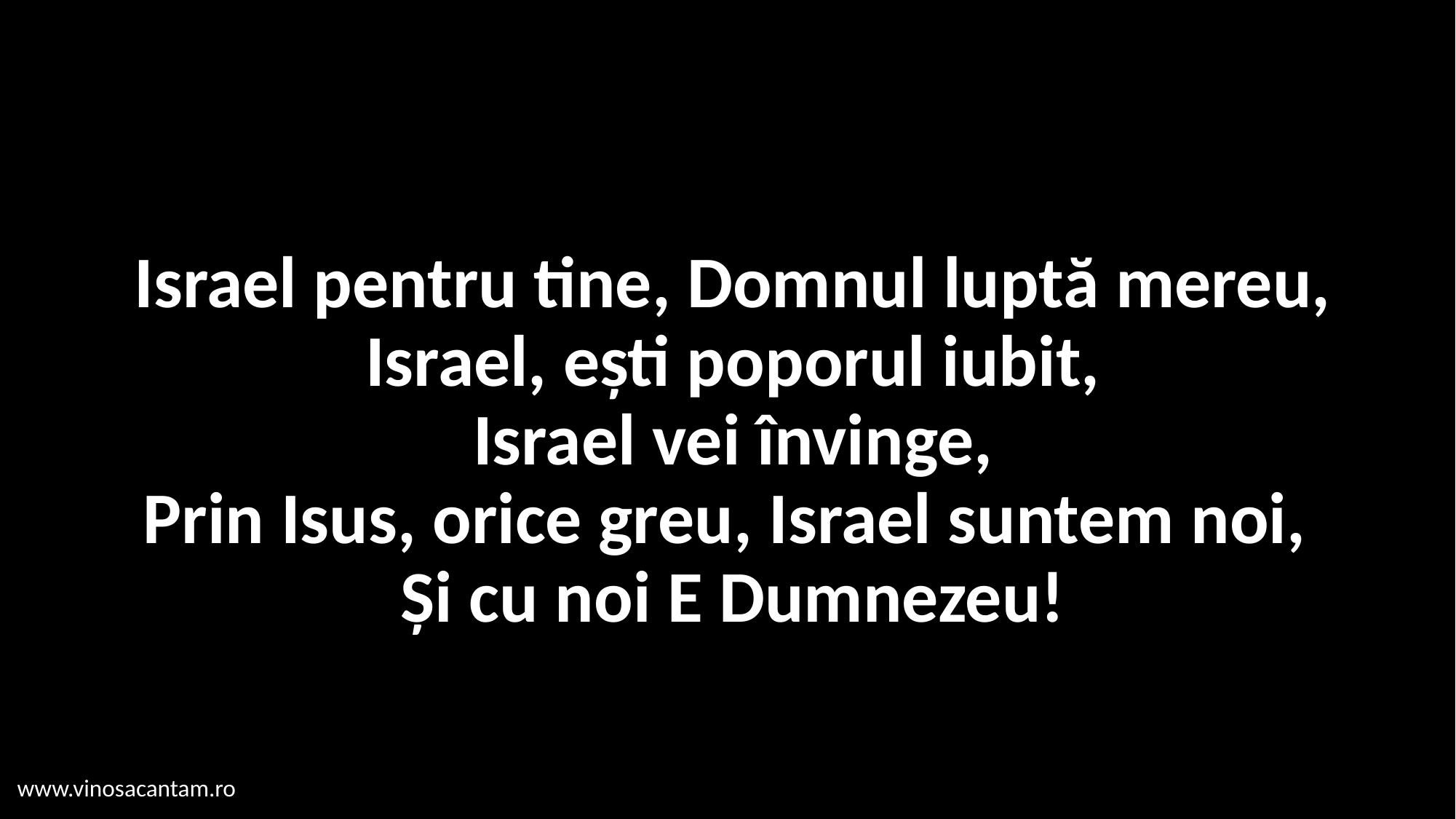

# Israel pentru tine, Domnul luptă mereu, Israel, ești poporul iubit, Israel vei învinge, Prin Isus, orice greu, Israel suntem noi, Și cu noi E Dumnezeu!
www.vinosacantam.ro